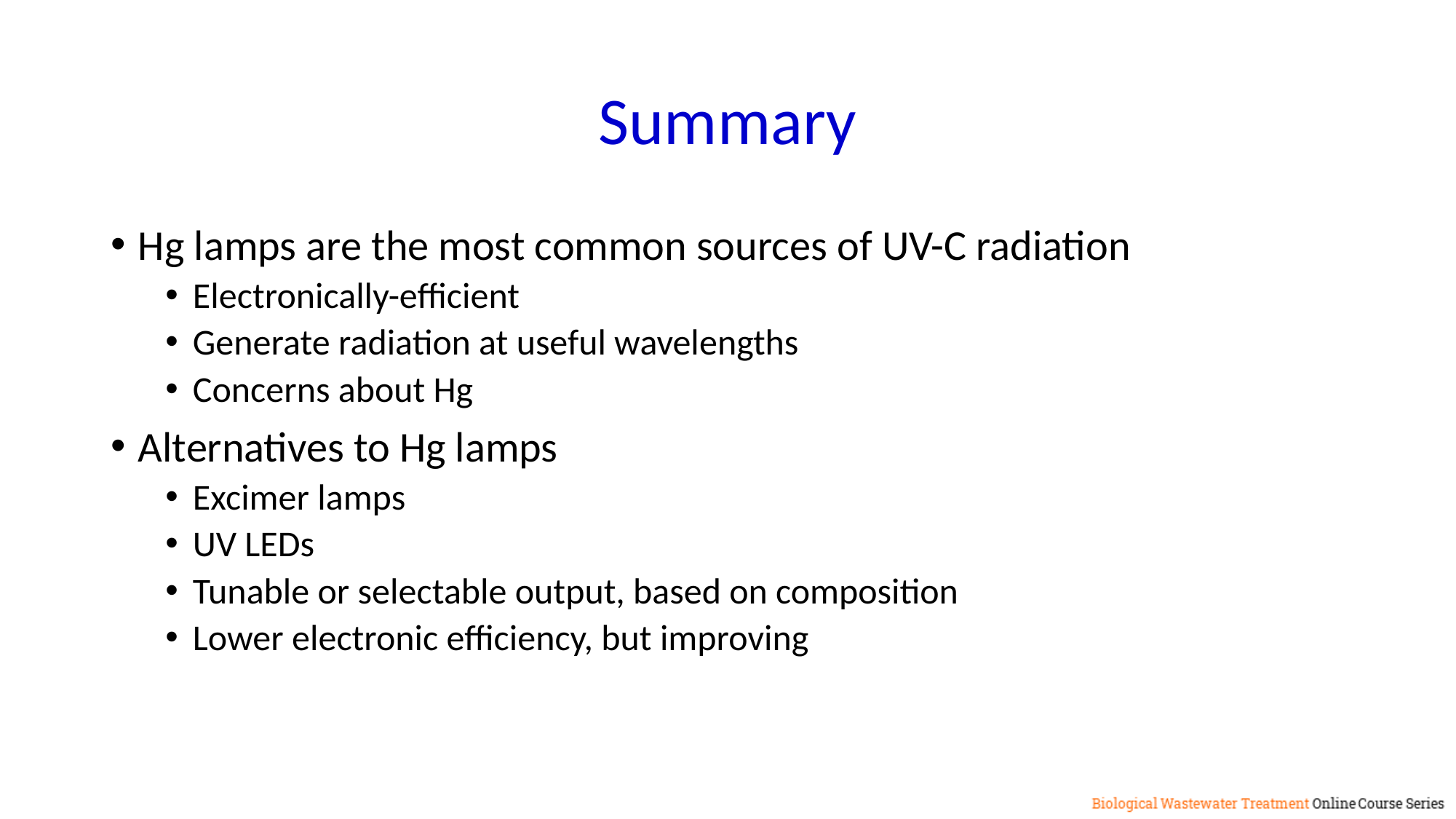

# Summary
Hg lamps are the most common sources of UV-C radiation
Electronically-efficient
Generate radiation at useful wavelengths
Concerns about Hg
Alternatives to Hg lamps
Excimer lamps
UV LEDs
Tunable or selectable output, based on composition
Lower electronic efficiency, but improving